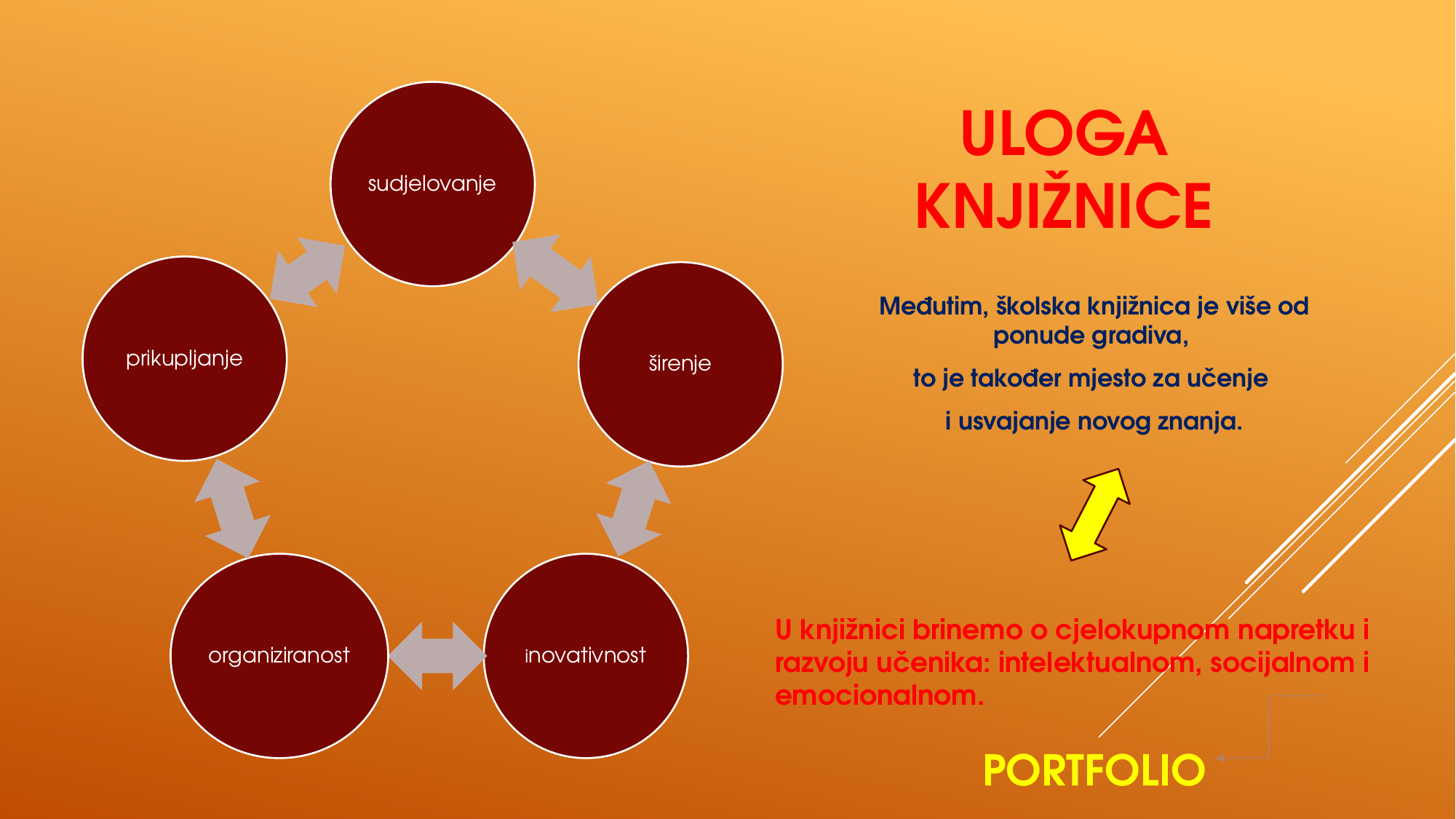

sudjelovanje

širenje

inovativnost

organiziranost

prikupljanje

# Uloga knjižnice
Međutim, školska knjižnica je više od ponude gradiva,
to je također mjesto za učenje
i usvajanje novog znanja.

U knjižnici brinemo o cjelokupnom napretku i razvoju učenika: intelektualnom, socijalnom i emocionalnom.

PORTFOLIO